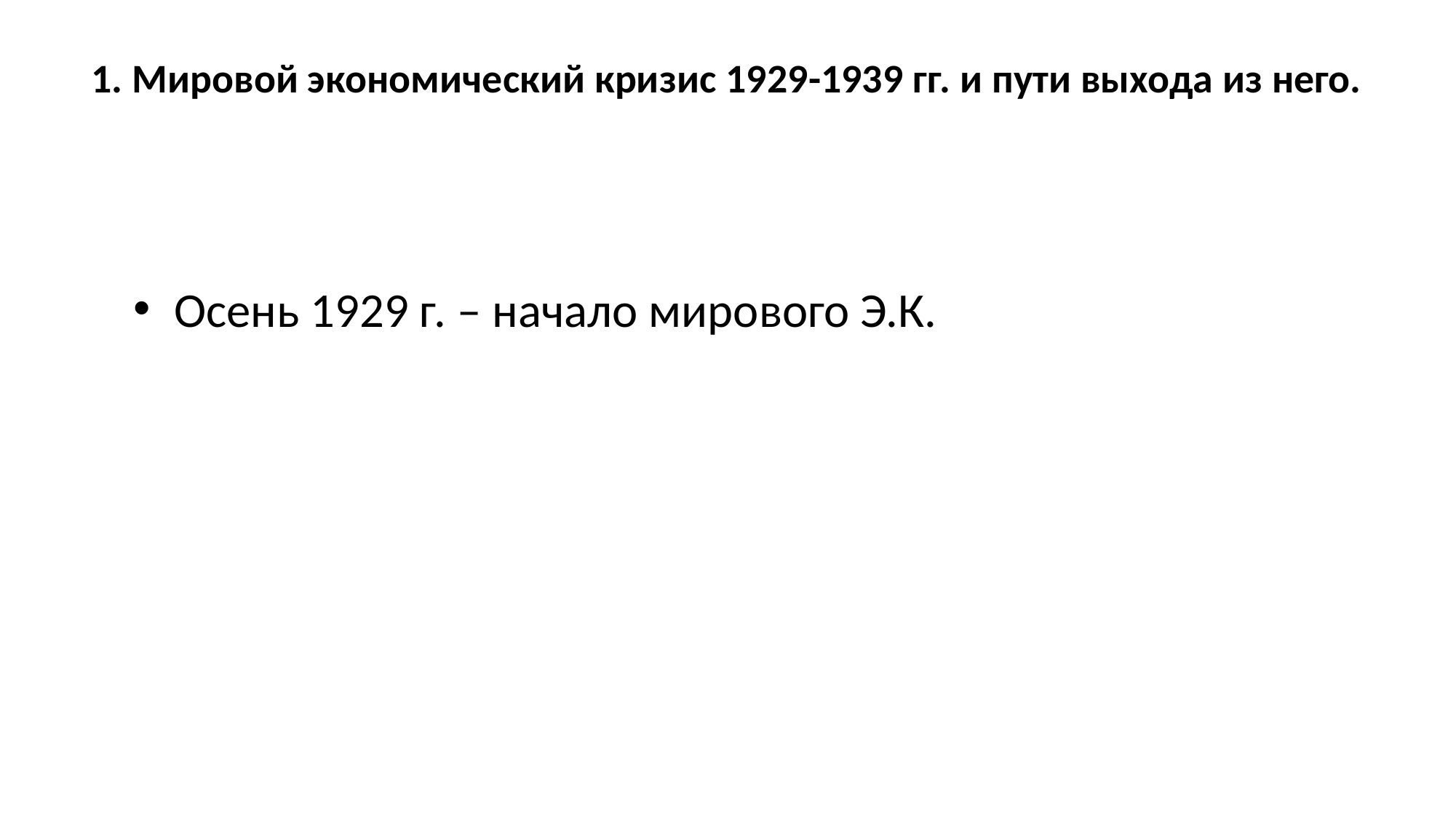

# 1. Мировой экономический кризис 1929-1939 гг. и пути выхода из него.
Осень 1929 г. – начало мирового Э.К.